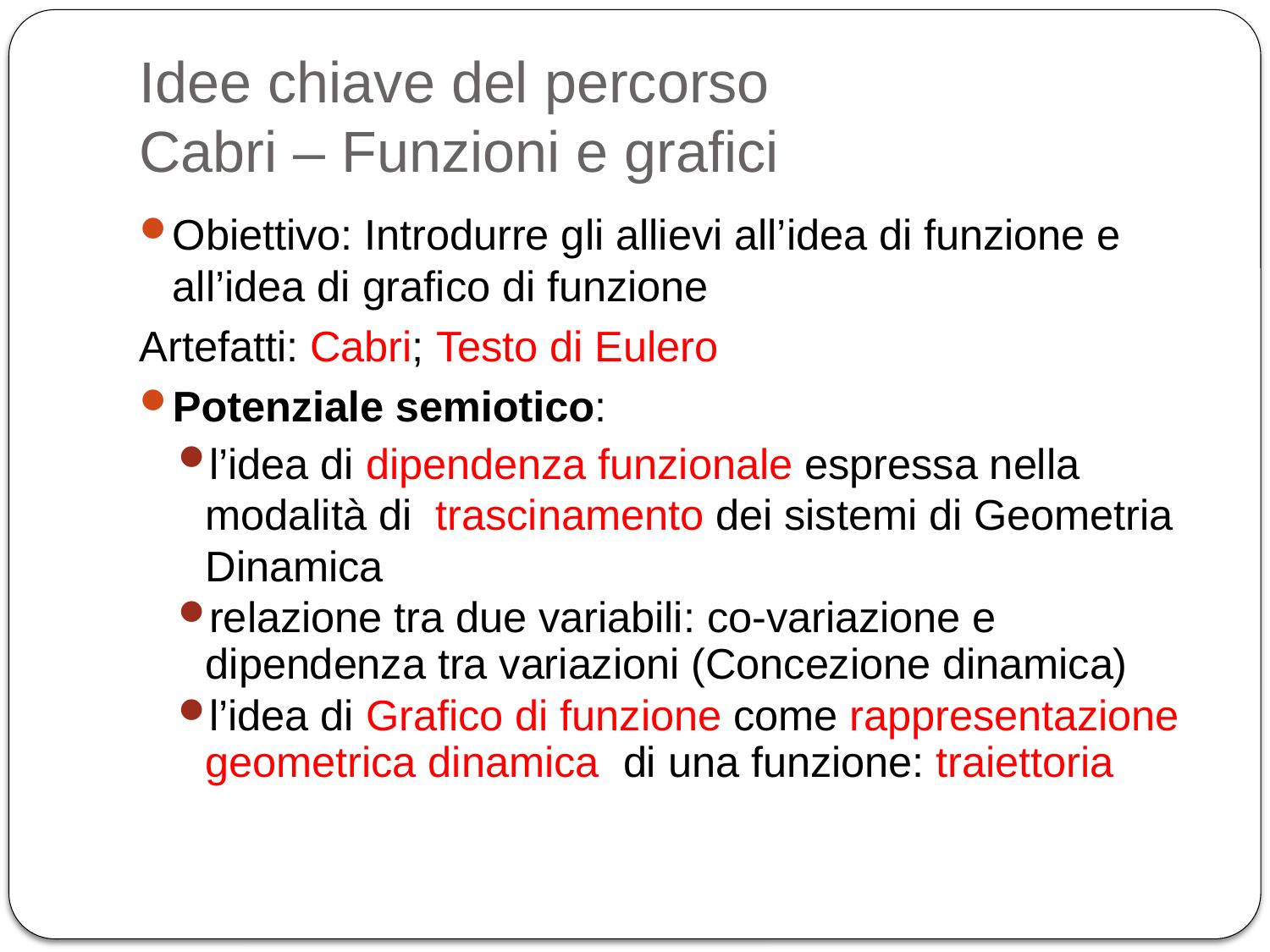

# Idee chiave del percorso Cabri – Funzioni e grafici
Obiettivo: Introdurre gli allievi all’idea di funzione e all’idea di grafico di funzione
Artefatti: Cabri; Testo di Eulero
Potenziale semiotico:
l’idea di dipendenza funzionale espressa nella modalità di  trascinamento dei sistemi di Geometria Dinamica
relazione tra due variabili: co-variazione e dipendenza tra variazioni (Concezione dinamica)
l’idea di Grafico di funzione come rappresentazione geometrica dinamica  di una funzione: traiettoria